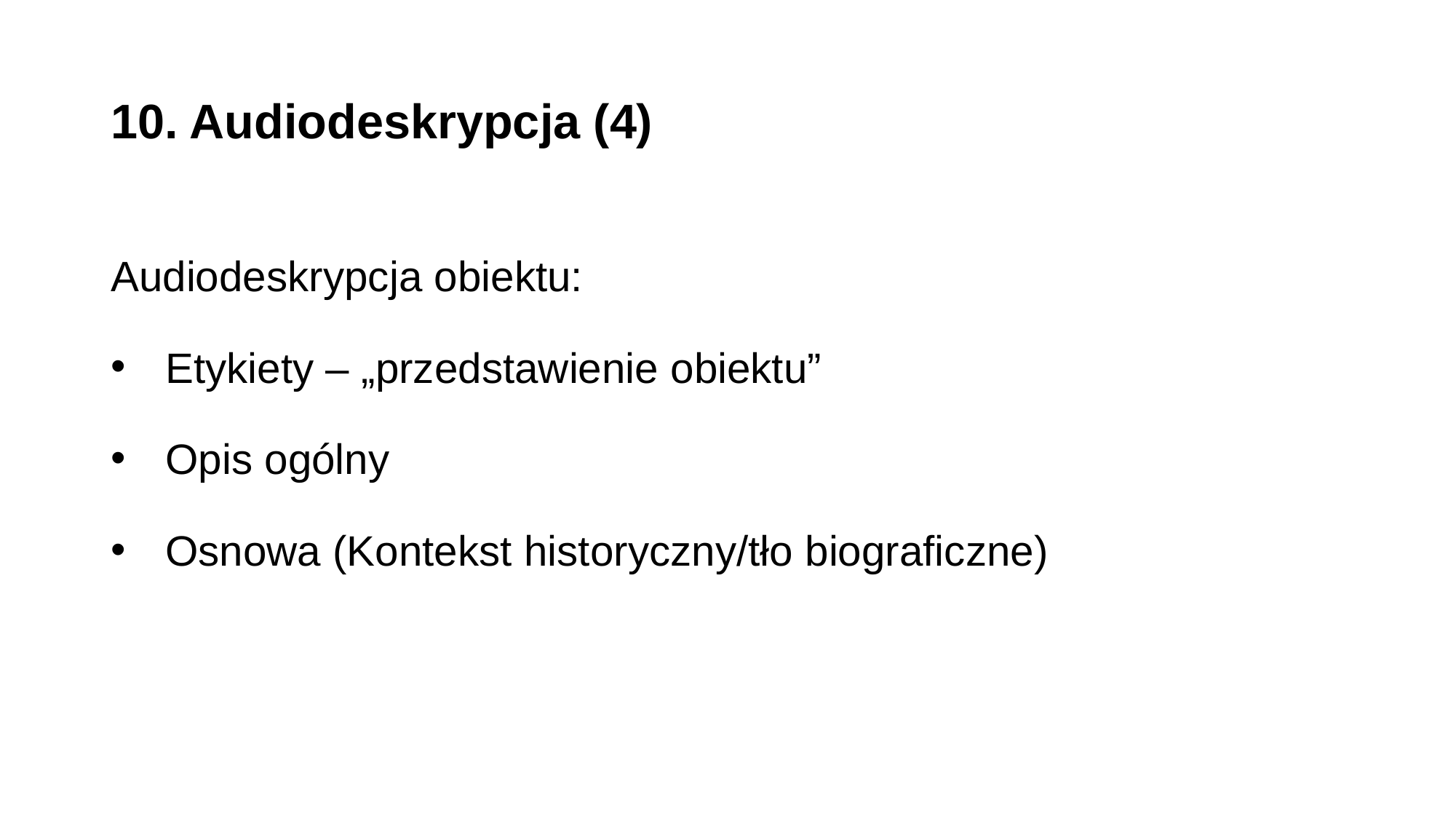

# 10. Audiodeskrypcja (4)
Audiodeskrypcja obiektu:
Etykiety – „przedstawienie obiektu”
Opis ogólny
Osnowa (Kontekst historyczny/tło biograficzne)